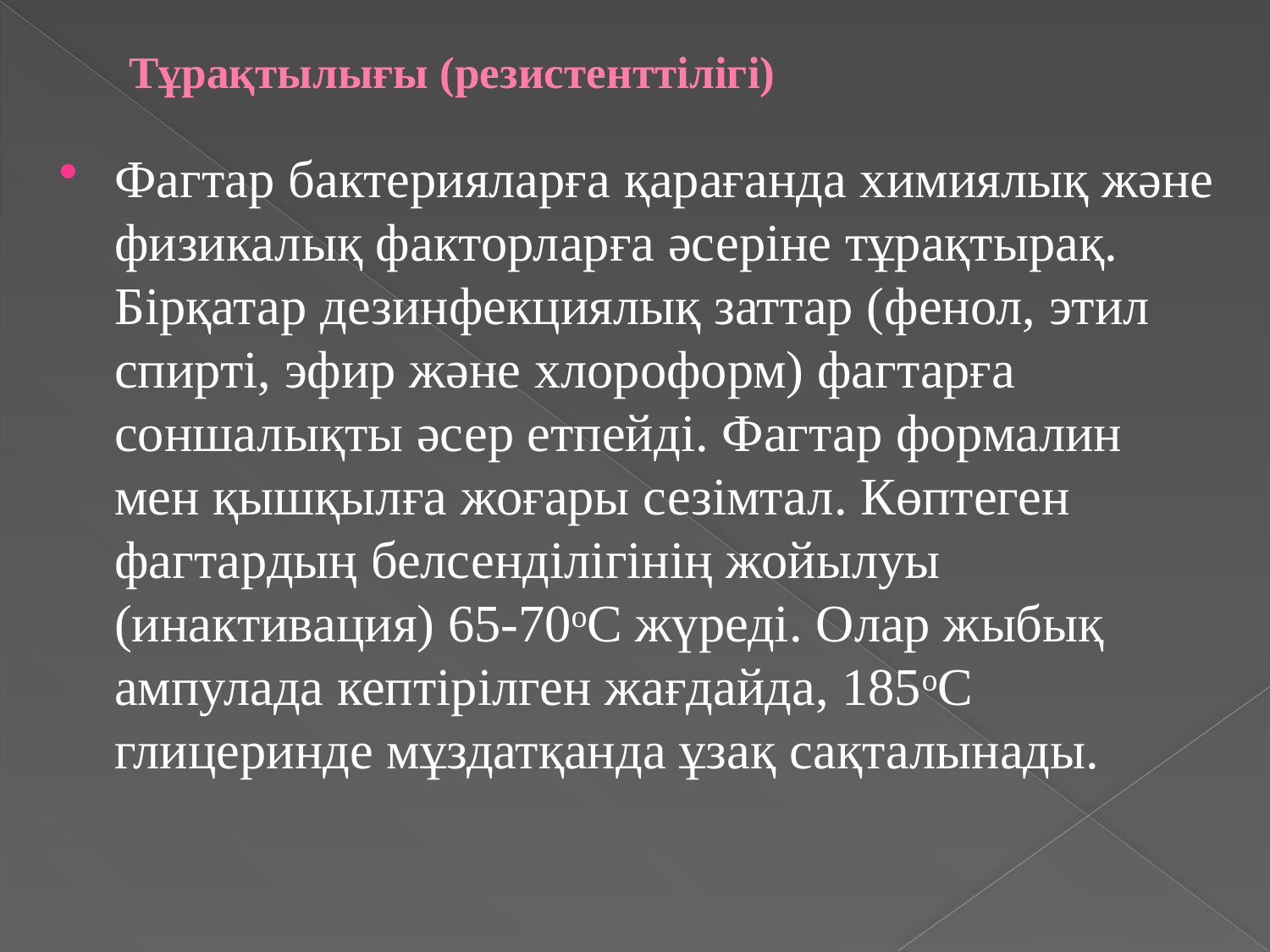

# Тұрақтылығы (резистенттілігі)
Фагтар бактерияларға қарағанда химиялық және физикалық факторларға әсеріне тұрақтырақ. Бірқатар дезинфекциялық заттар (фенол, этил спирті, эфир және хлороформ) фагтарға соншалықты әсер етпейді. Фагтар формалин мен қышқылға жоғары сезімтал. Көптеген фагтардың белсенділігінің жойылуы (инактивация) 65-70ᵒС жүреді. Олар жыбық ампулада кептірілген жағдайда, 185ᵒС глицеринде мұздатқанда ұзақ сақталынады.